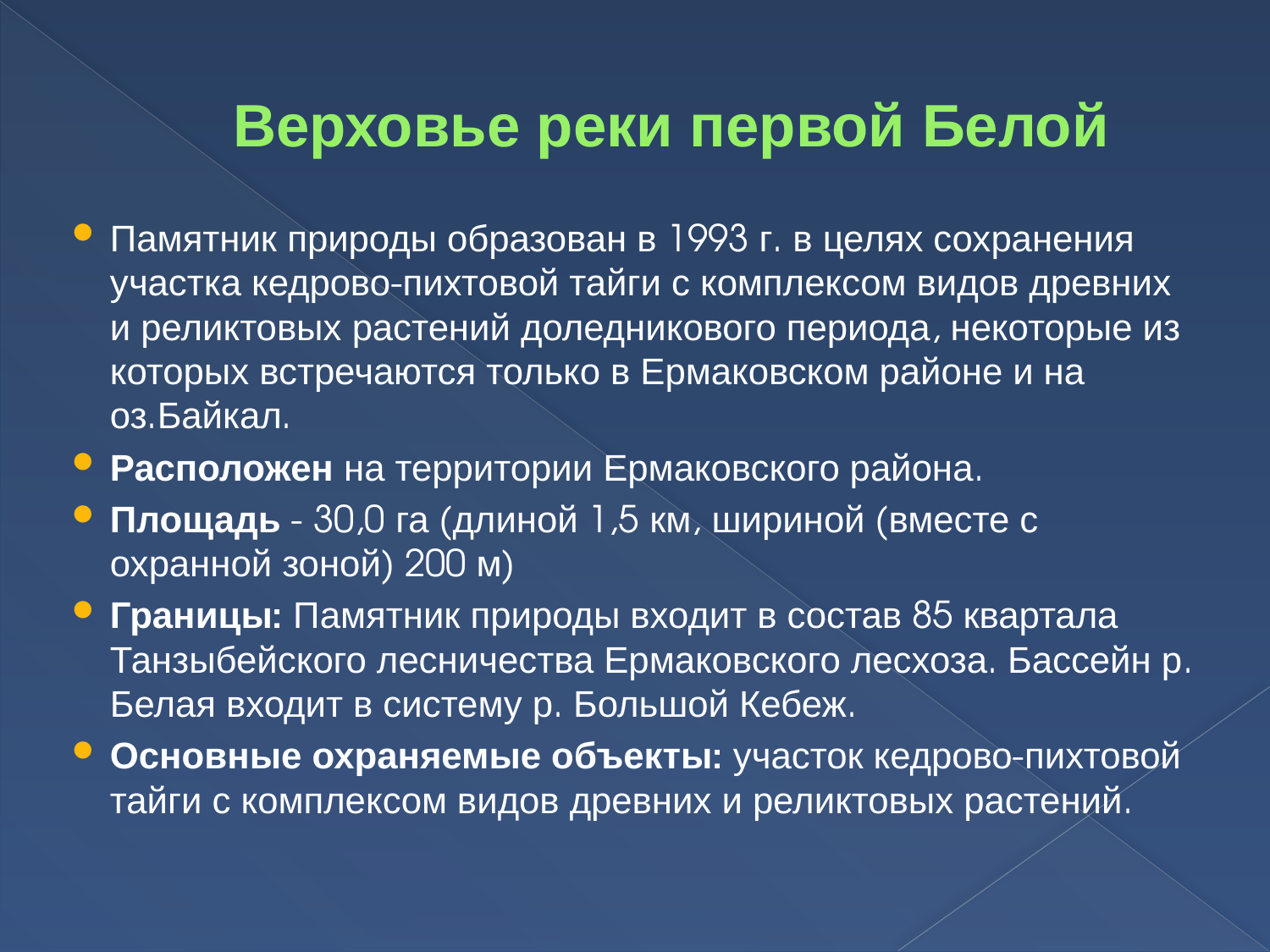

# Верховье реки первой Белой
Памятник природы образован в 1993 г. в целях сохранения участка кедрово-пихтовой тайги с комплексом видов древних и реликтовых растений доледникового периода, некоторые из которых встречаются только в Ермаковском районе и на оз.Байкал.
Расположен на территории Ермаковского района.
Площадь - 30,0 га (длиной 1,5 км, шириной (вместе с охранной зоной) 200 м)
Границы: Памятник природы входит в состав 85 квартала Танзыбейского лесничества Ермаковского лесхоза. Бассейн р. Белая входит в систему р. Большой Кебеж.
Основные охраняемые объекты: участок кедрово-пихтовой тайги с комплексом видов древних и реликтовых растений.